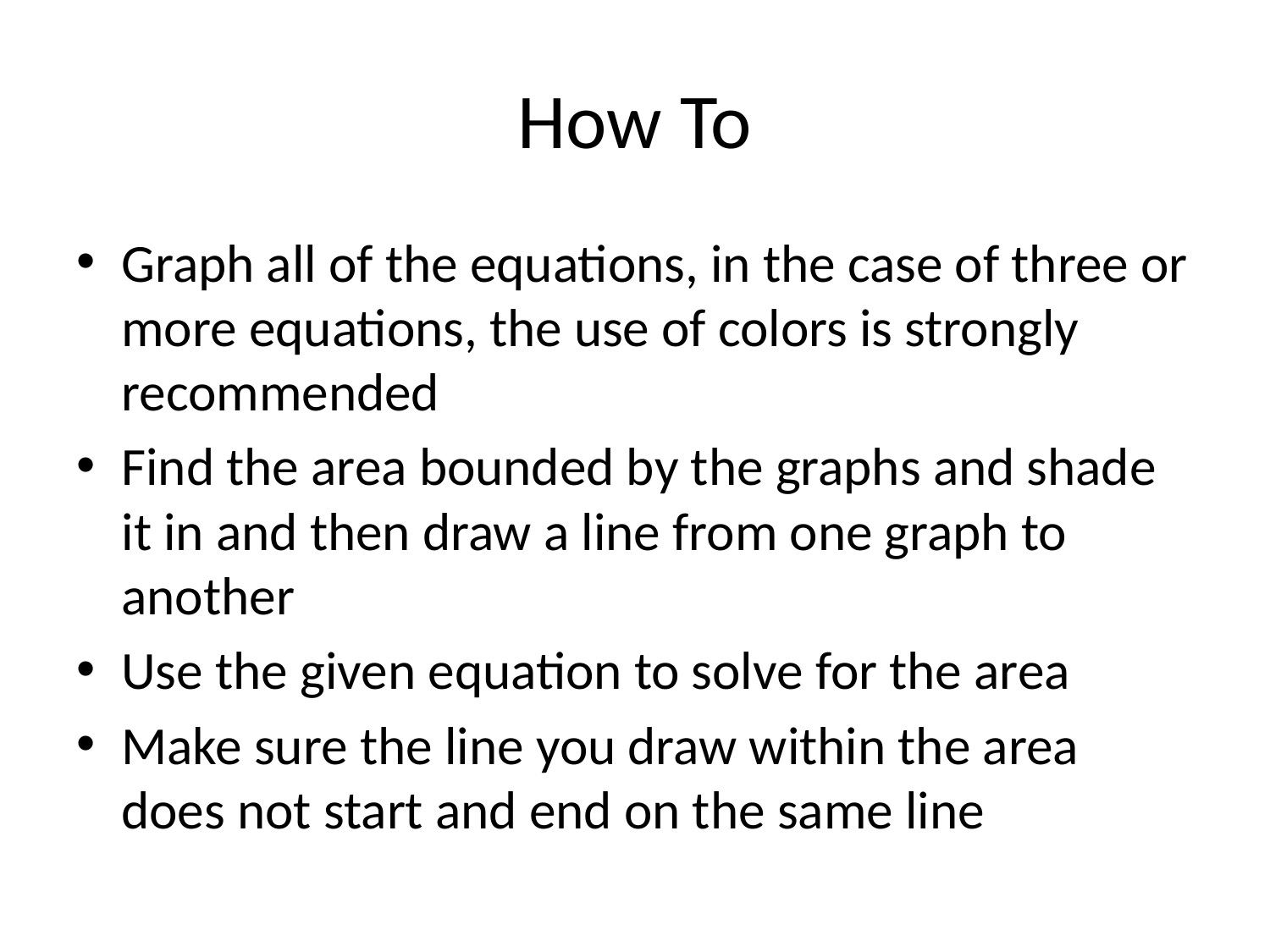

# How To
Graph all of the equations, in the case of three or more equations, the use of colors is strongly recommended
Find the area bounded by the graphs and shade it in and then draw a line from one graph to another
Use the given equation to solve for the area
Make sure the line you draw within the area does not start and end on the same line